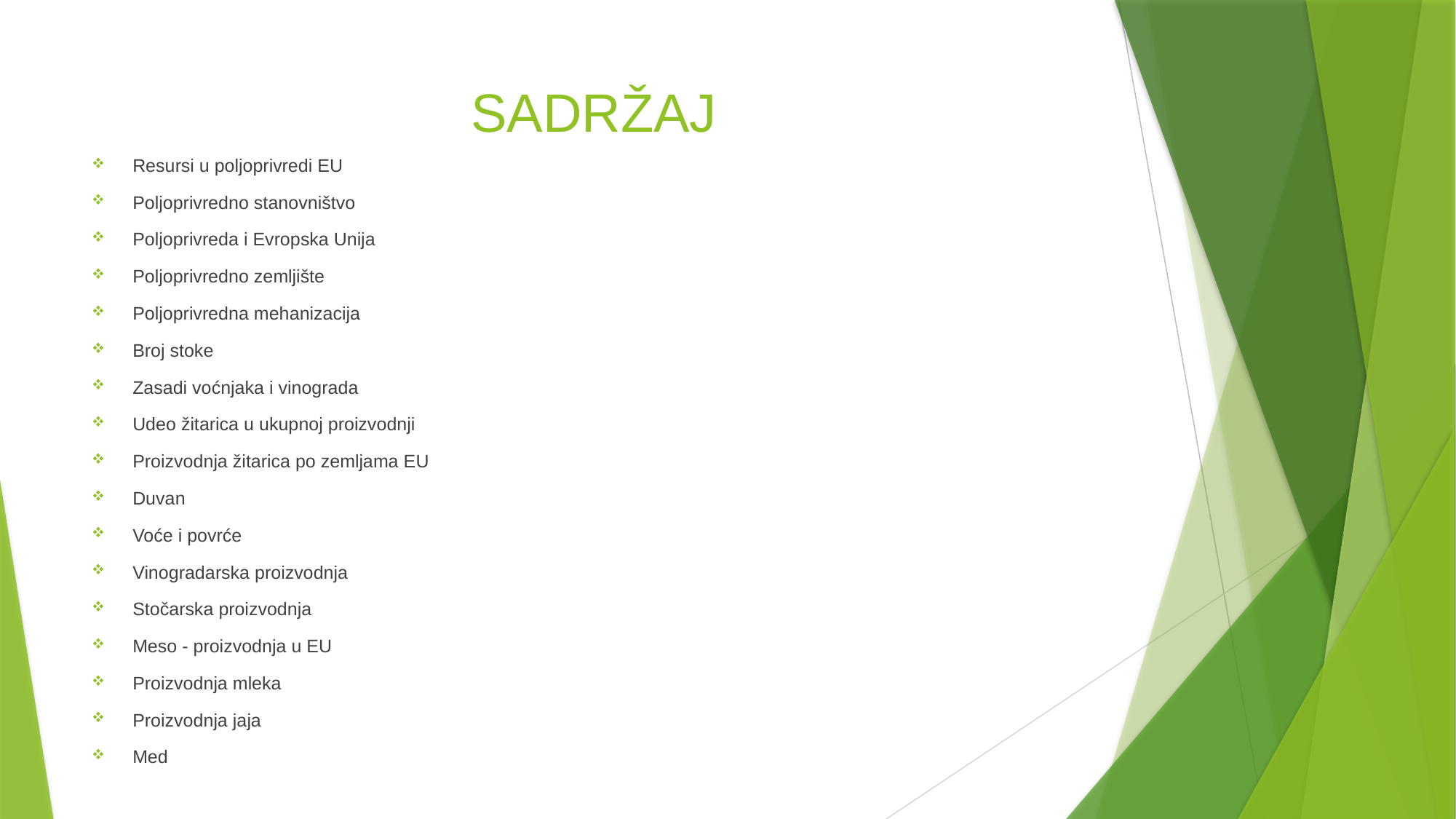

# SADRŽAJ
Resursi u poljoprivredi EU
Poljoprivredno stanovništvo
Poljoprivreda i Evropska Unija
Poljoprivredno zemljište
Poljoprivredna mehanizacija
Broj stoke
Zasadi voćnjaka i vinograda
Udeo žitarica u ukupnoj proizvodnji
Proizvodnja žitarica po zemljama EU
Duvan
Voće i povrće
Vinogradarska proizvodnja
Stočarska proizvodnja
Meso - proizvodnja u EU
Proizvodnja mleka
Proizvodnja jaja
Med